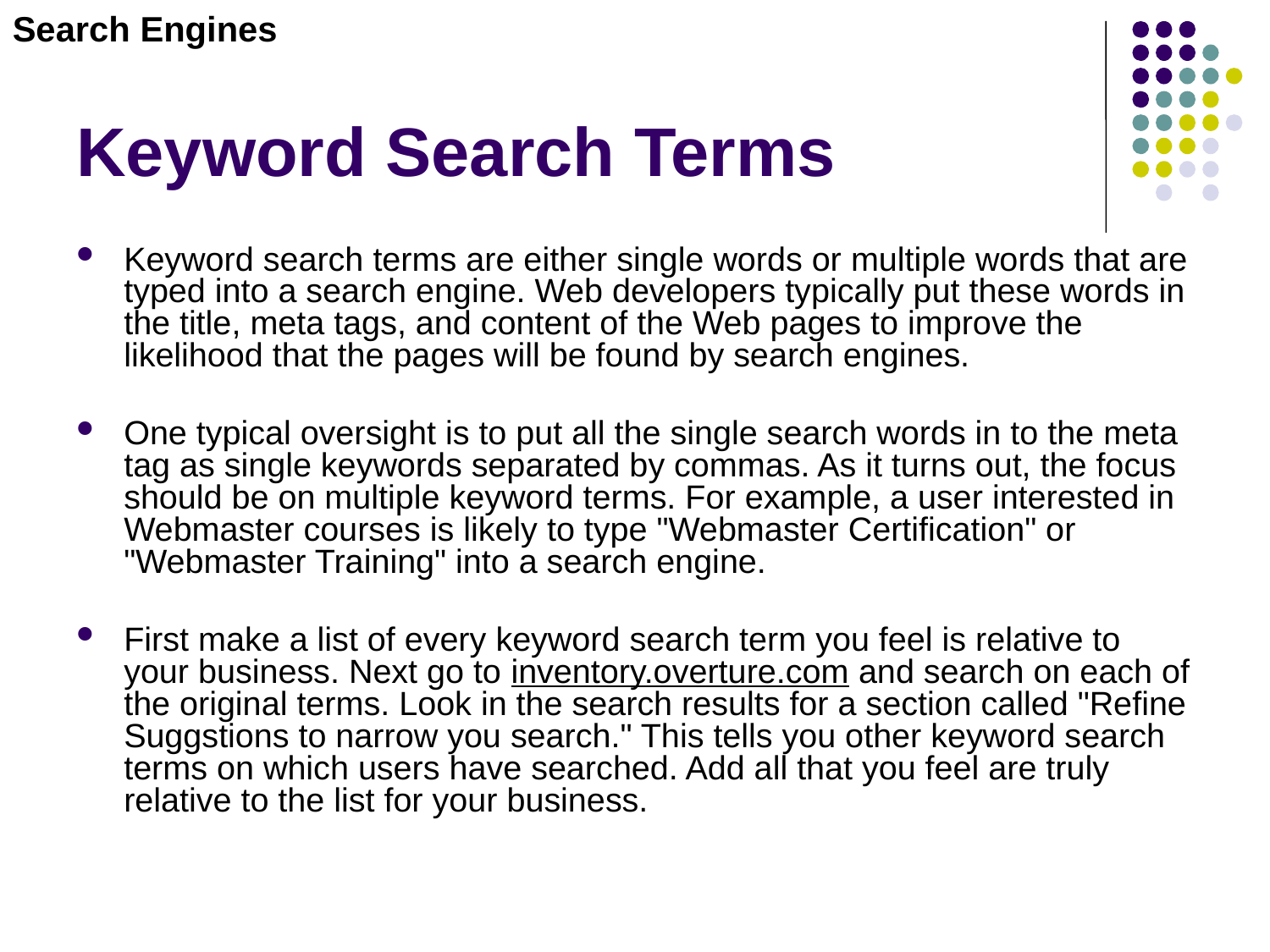

Search Engines
# Keyword Search Terms
Keyword search terms are either single words or multiple words that are typed into a search engine. Web developers typically put these words in the title, meta tags, and content of the Web pages to improve the likelihood that the pages will be found by search engines.

One typical oversight is to put all the single search words in to the meta tag as single keywords separated by commas. As it turns out, the focus should be on multiple keyword terms. For example, a user interested in Webmaster courses is likely to type "Webmaster Certification" or "Webmaster Training" into a search engine.

First make a list of every keyword search term you feel is relative to your business. Next go to inventory.overture.com and search on each of the original terms. Look in the search results for a section called "Refine Suggstions to narrow you search." This tells you other keyword search terms on which users have searched. Add all that you feel are truly relative to the list for your business.